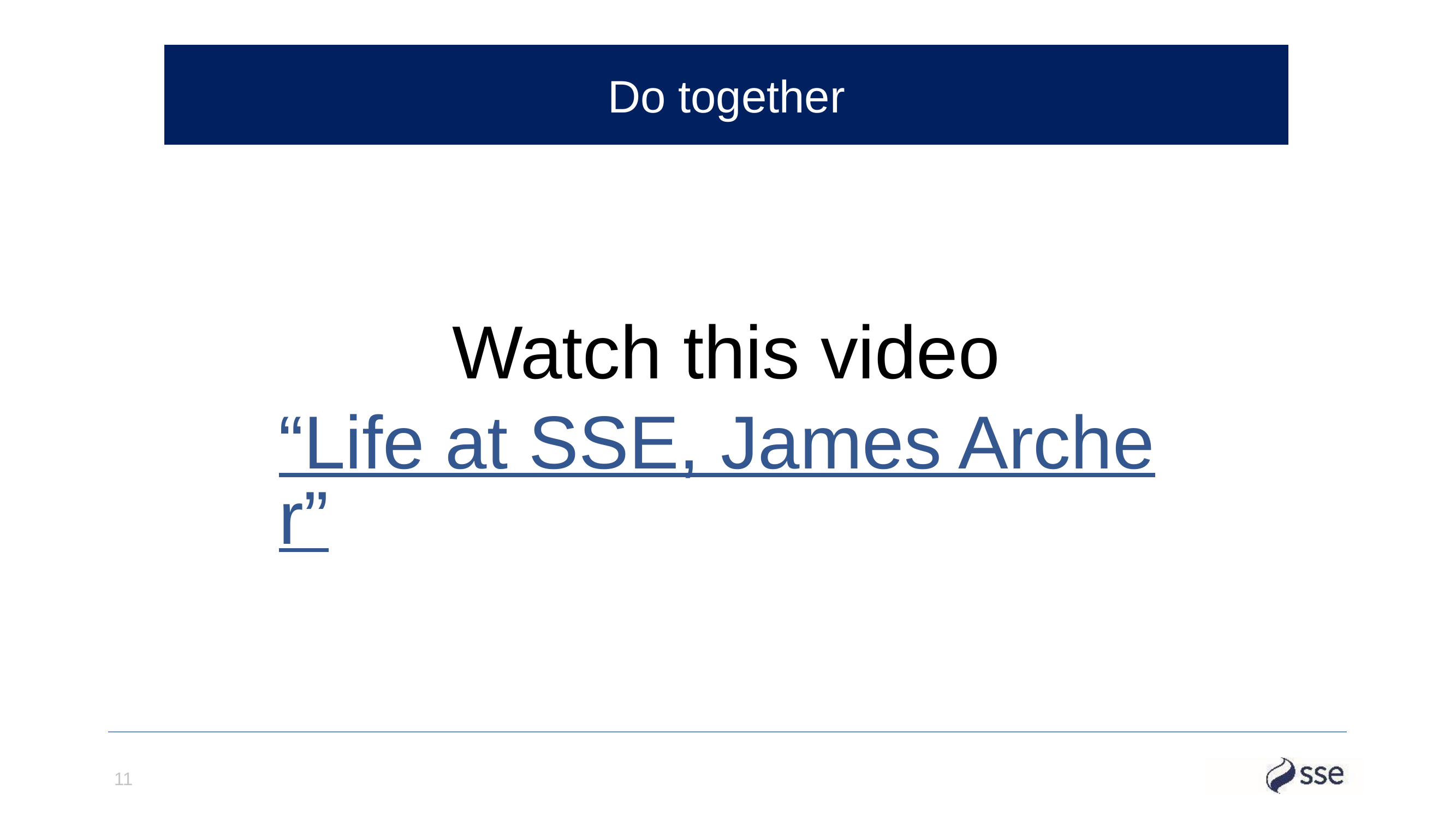

Do together
Watch this video
“Life at SSE, James Archer”
11